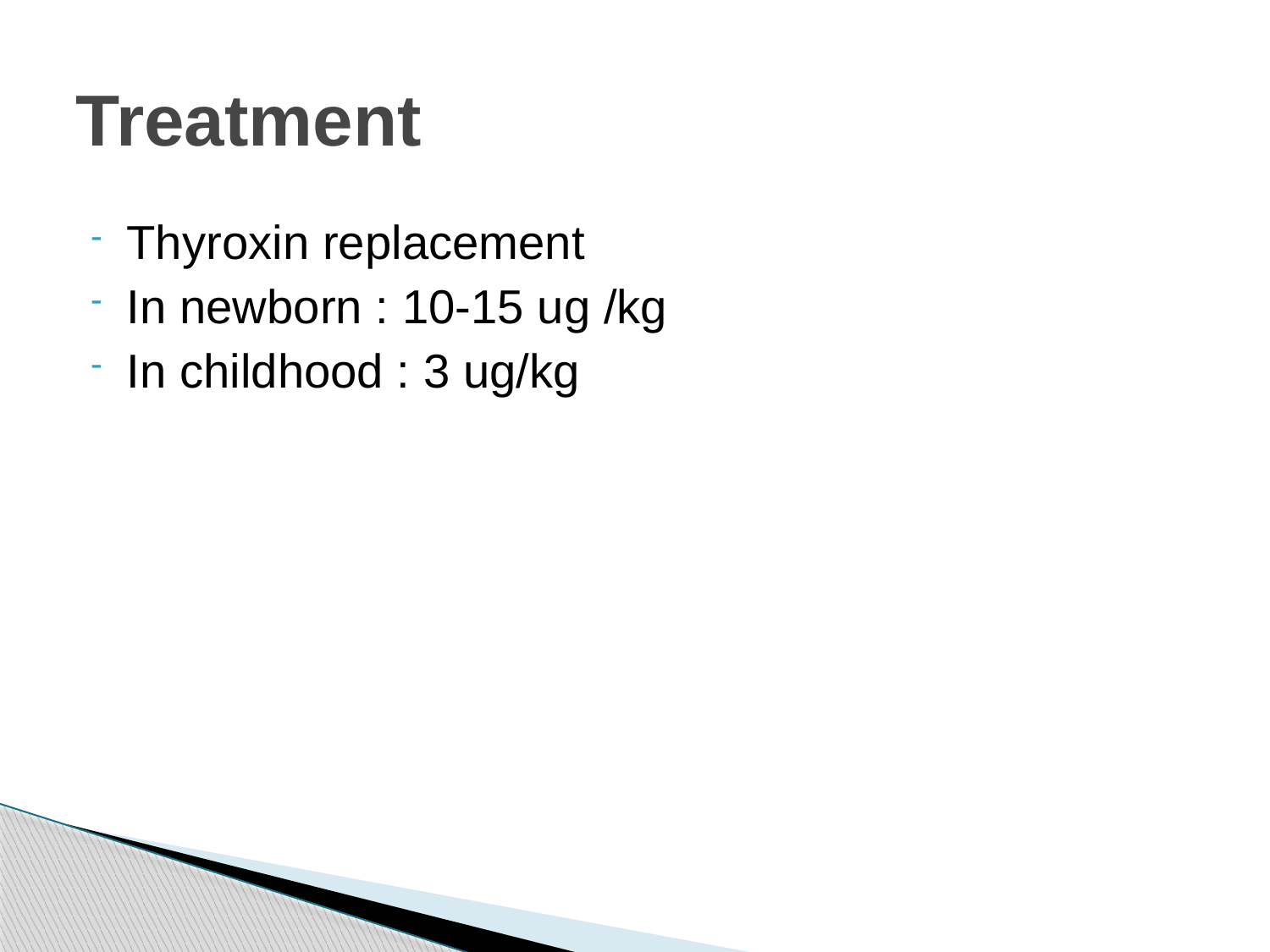

# Treatment
Thyroxin replacement
In newborn : 10-15 ug /kg
In childhood : 3 ug/kg